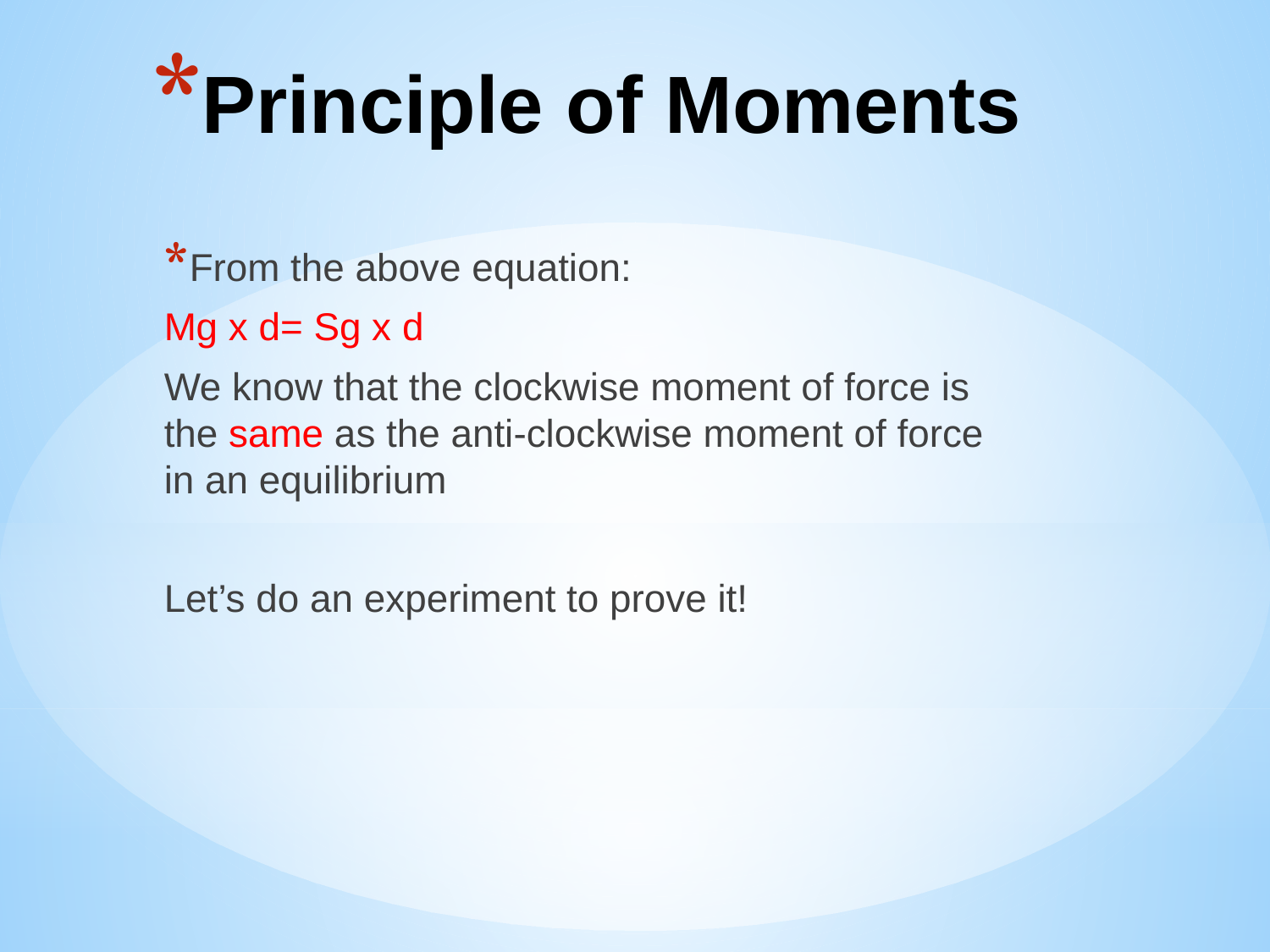

# Principle of Moments
From the above equation:
Mg x d= Sg x d
We know that the clockwise moment of force is the same as the anti-clockwise moment of force  in an equilibrium

Let’s do an experiment to prove it!